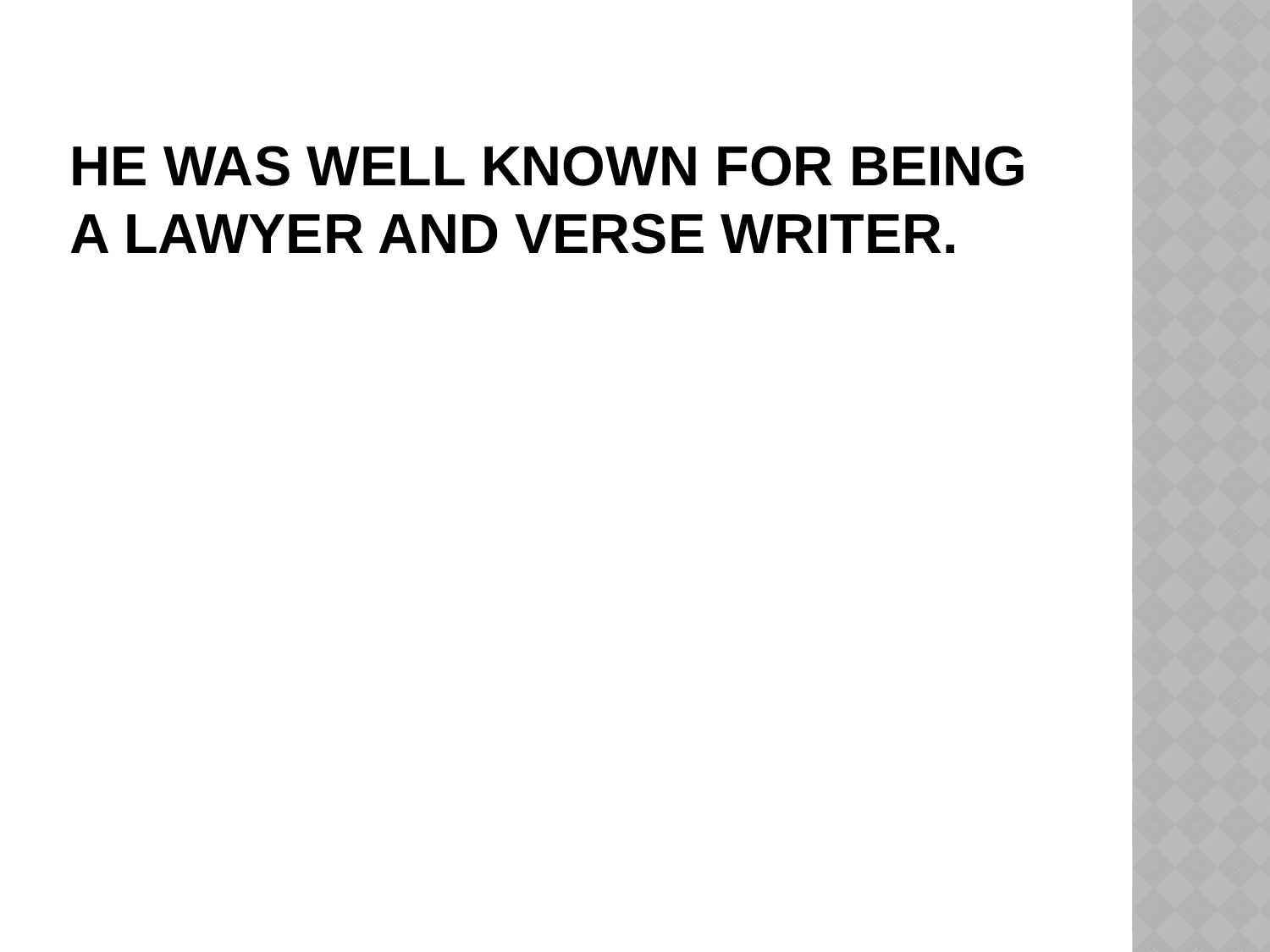

# He was well known for being a lawyer and verse writer.